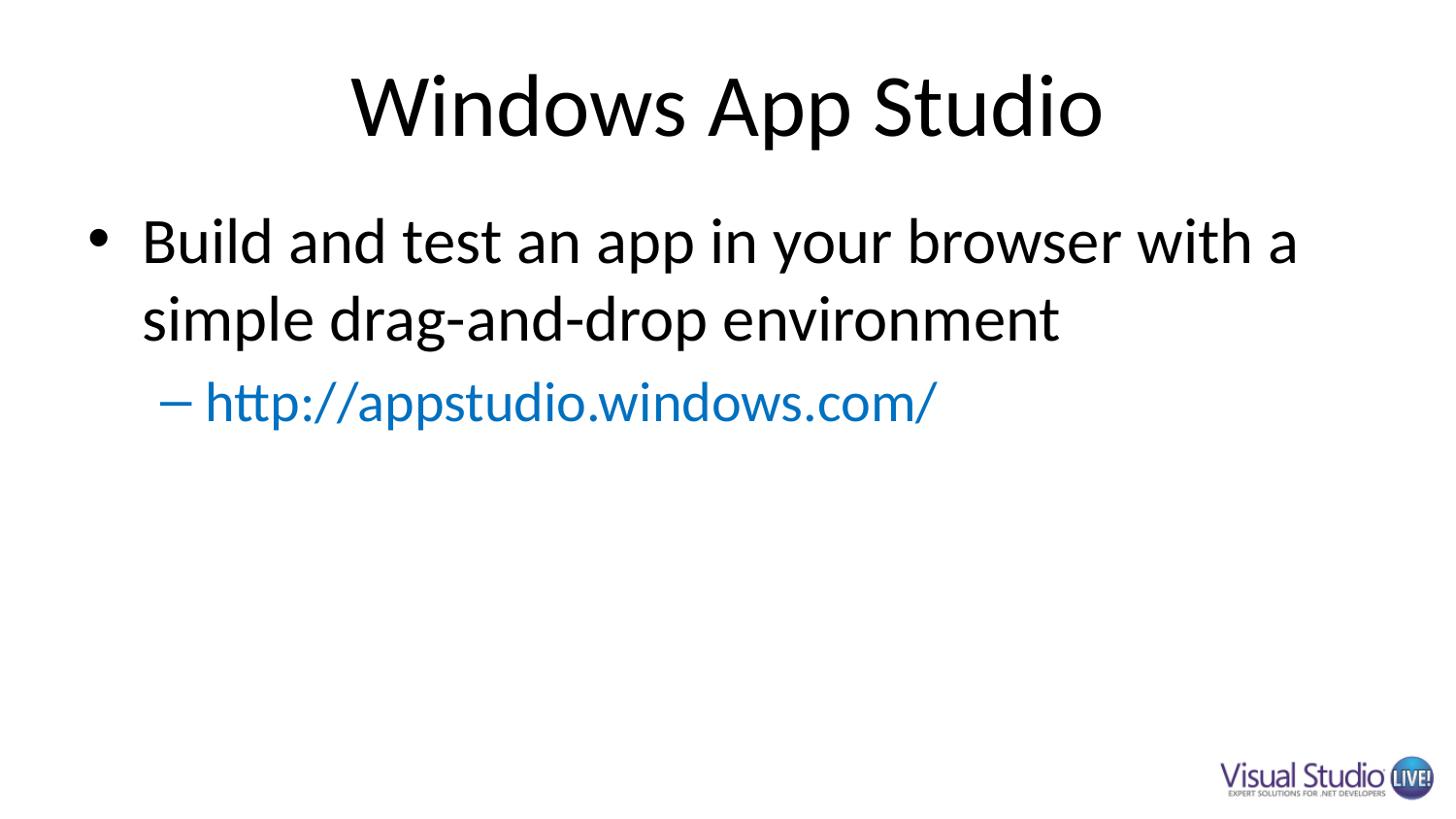

# Windows App Studio
Build and test an app in your browser with a simple drag-and-drop environment
http://appstudio.windows.com/